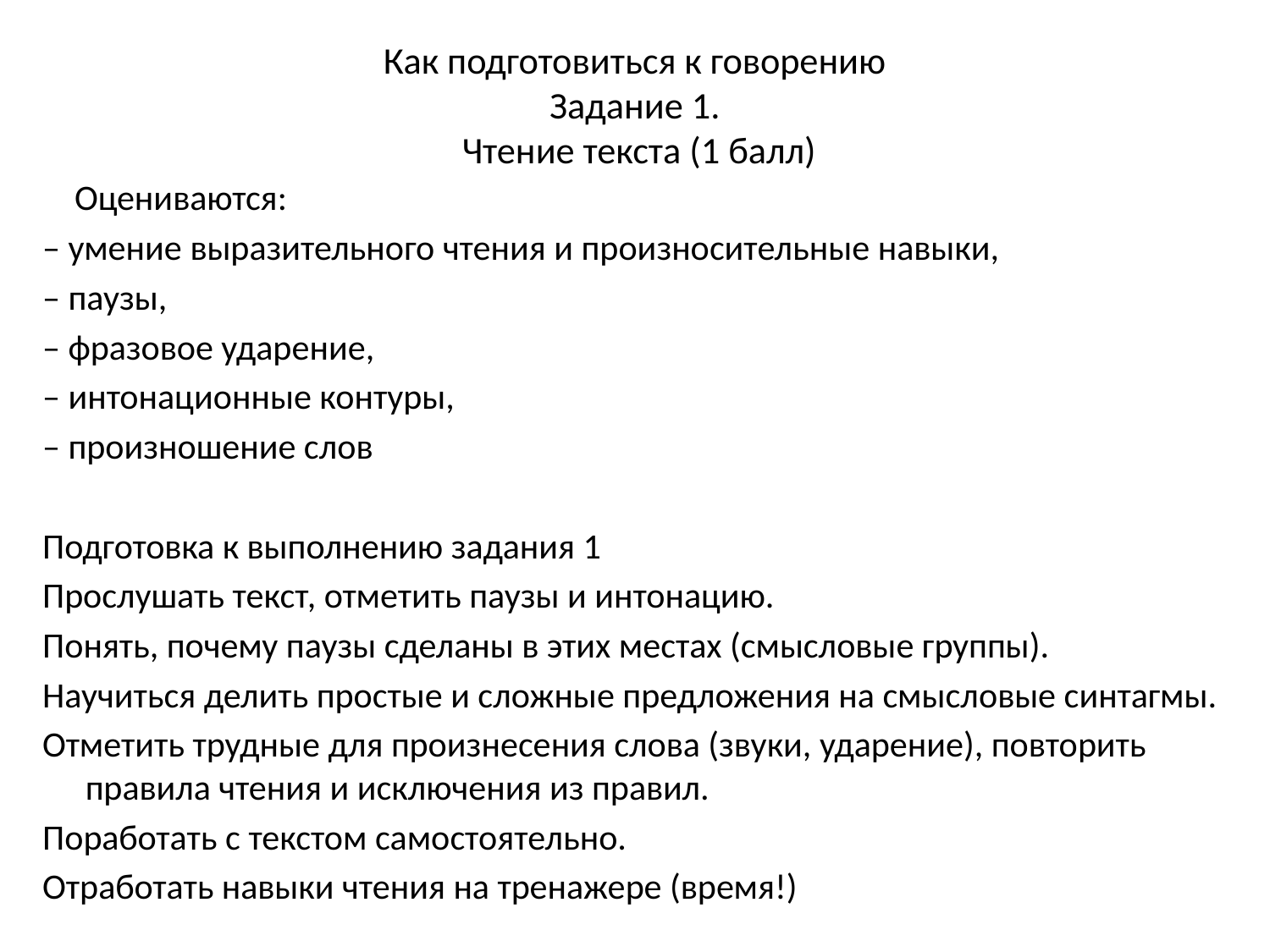

# Как подготовиться к говорению Задание 1. Чтение текста (1 балл)
    Оцениваются:
– умение выразительного чтения и произносительные навыки,
– паузы,
– фразовое ударение,
– интонационные контуры,
– произношение слов

Подготовка к выполнению задания 1
Прослушать текст, отметить паузы и интонацию.
Понять, почему паузы сделаны в этих местах (смысловые группы).
Научиться делить простые и сложные предложения на смысловые синтагмы.
Отметить трудные для произнесения слова (звуки, ударение), повторить правила чтения и исключения из правил.
Поработать с текстом самостоятельно.
Отработать навыки чтения на тренажере (время!)